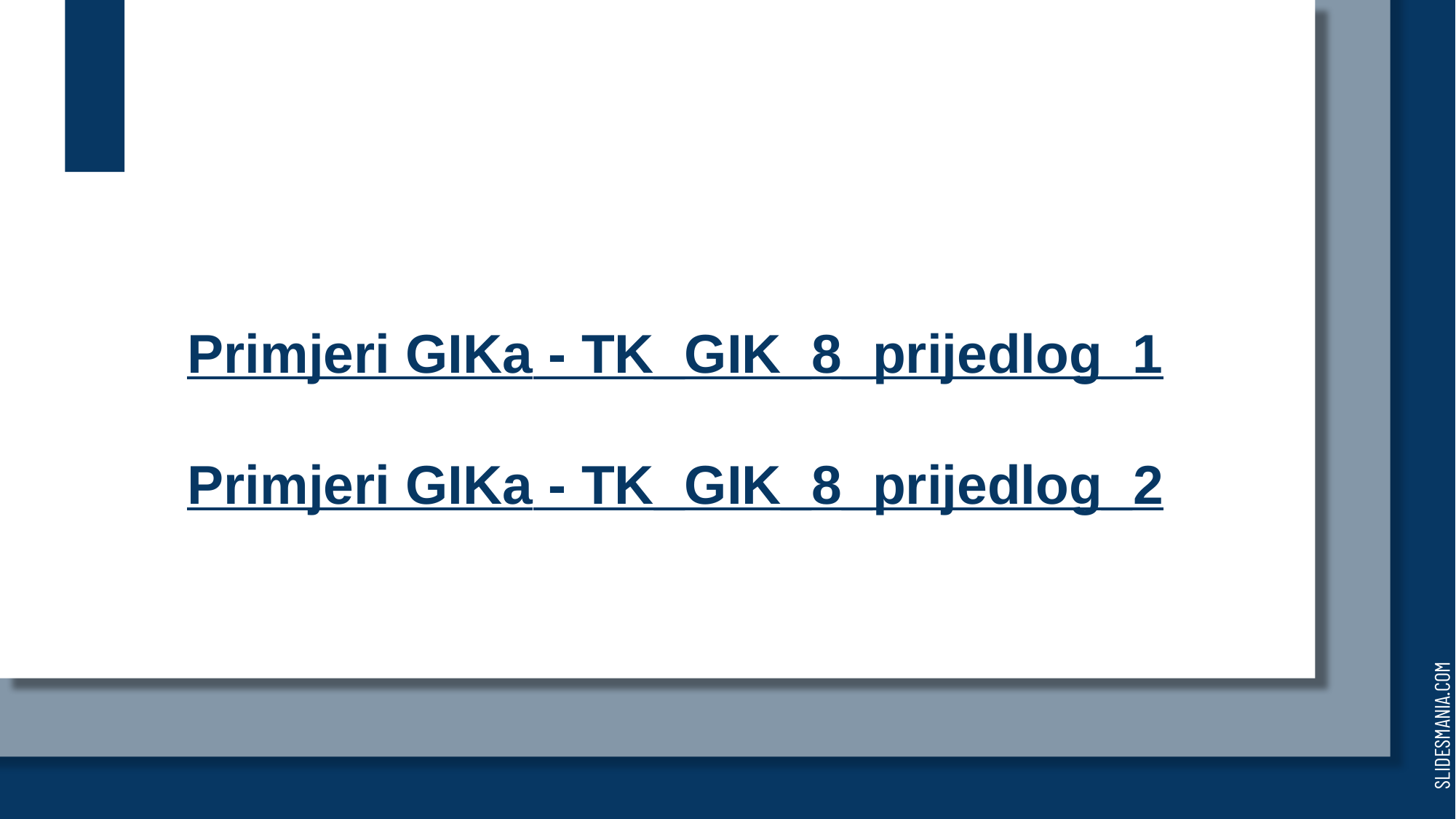

Primjeri GIKa - TK_GIK_8_prijedlog_1

Primjeri GIKa - TK_GIK_8_prijedlog_2